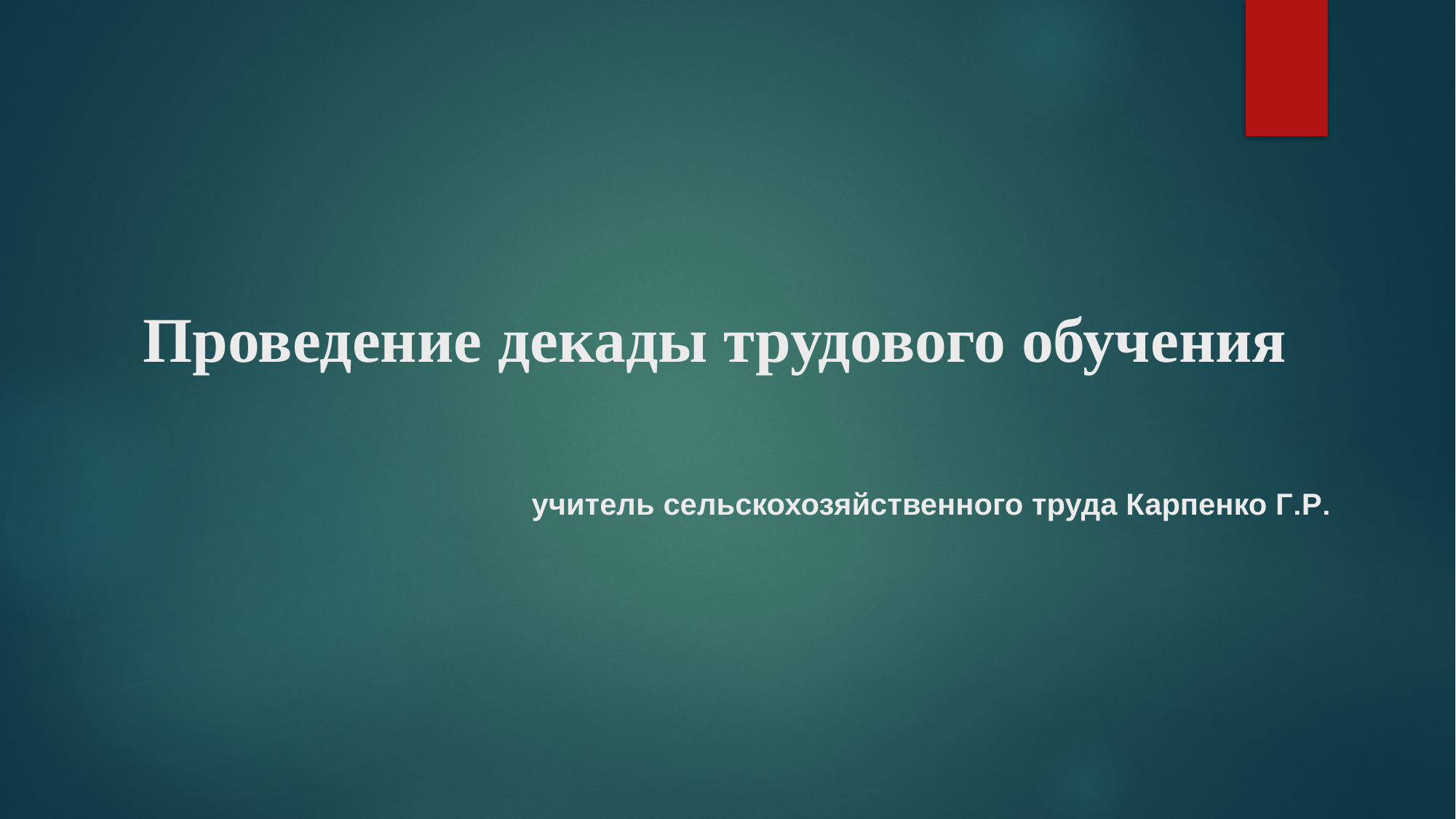

# Проведение декады трудового обучения учитель сельскохозяйственного труда Карпенко Г.Р.